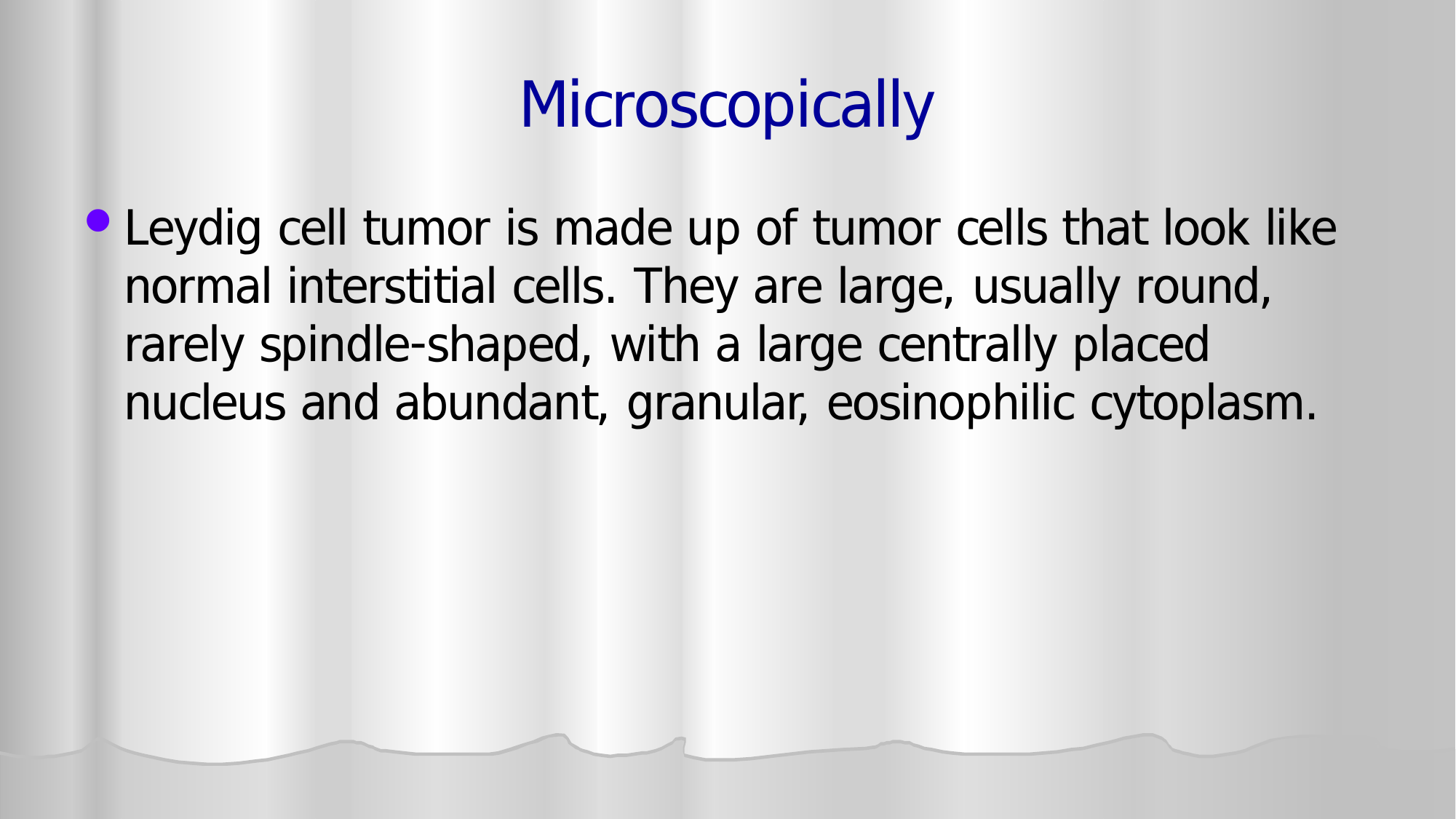

# Microscopically
Leydig cell tumor is made up of tumor cells that look like normal interstitial cells. They are large, usually round, rarely spindle-shaped, with a large centrally placed nucleus and abundant, granular, eosinophilic cytoplasm.